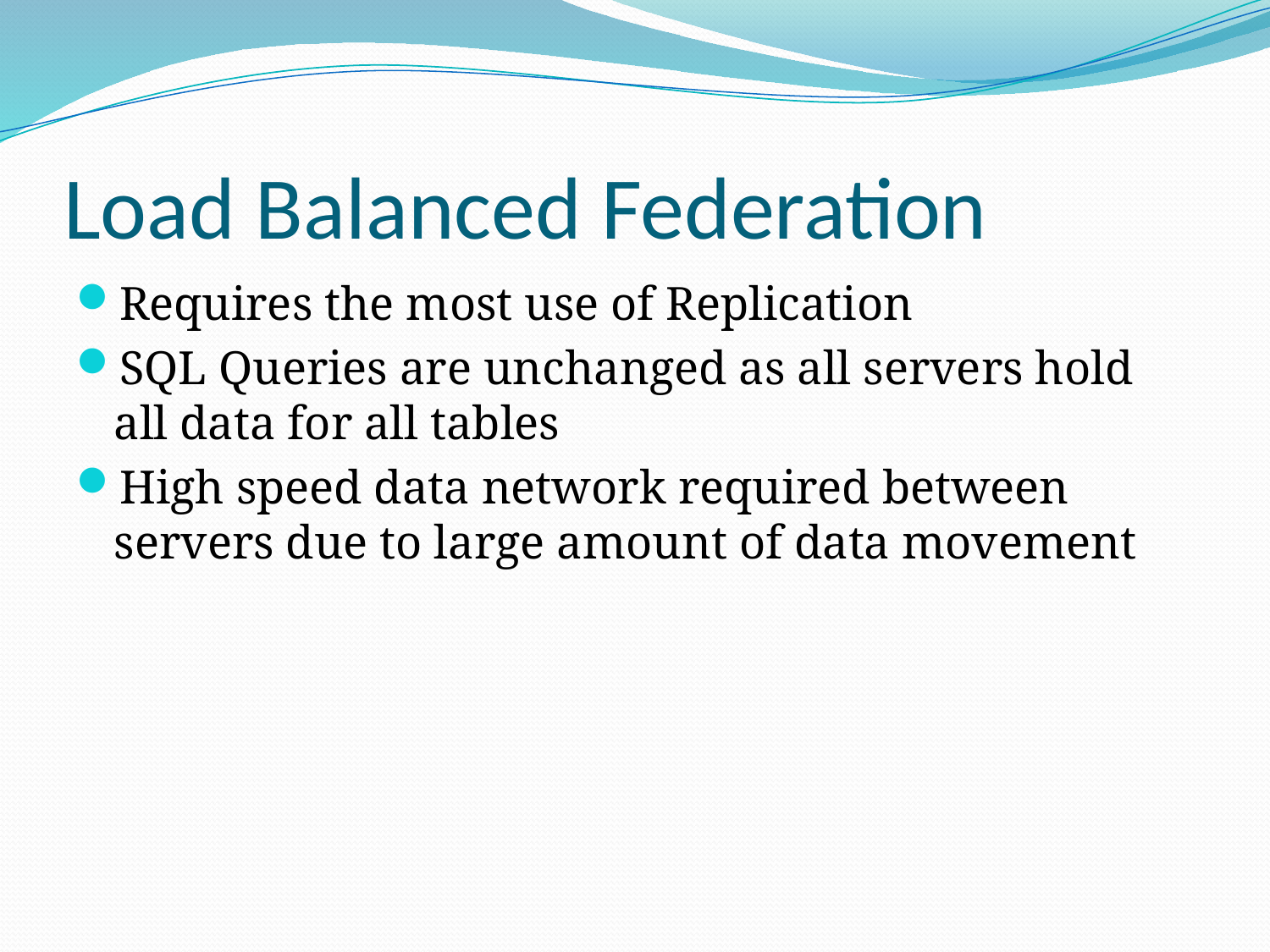

# Load Balanced Federation
Requires the most use of Replication
SQL Queries are unchanged as all servers hold all data for all tables
High speed data network required between servers due to large amount of data movement